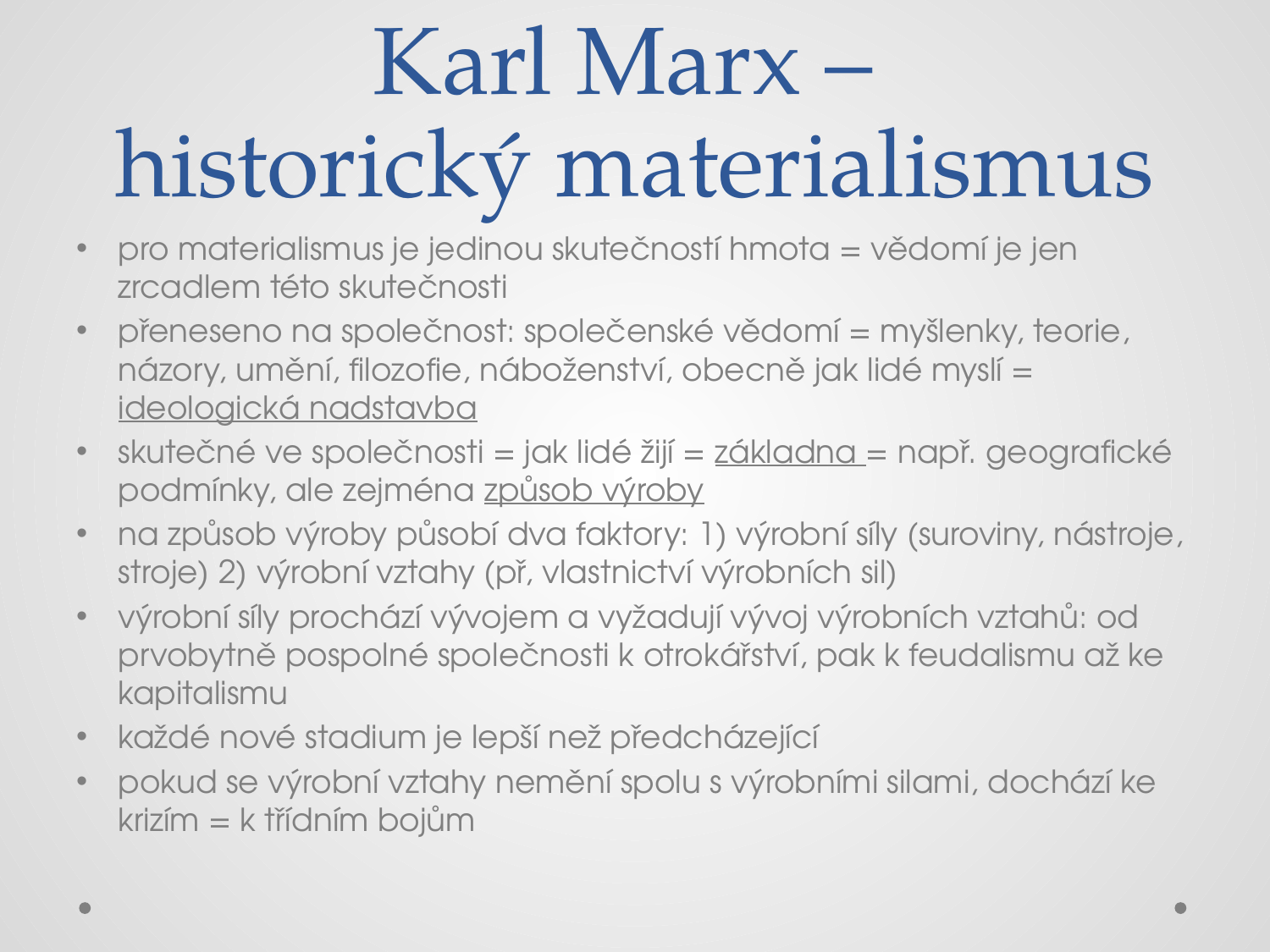

# Karl Marx – historický materialismus
pro materialismus je jedinou skutečností hmota = vědomí je jen zrcadlem této skutečnosti
přeneseno na společnost: společenské vědomí = myšlenky, teorie, názory, umění, filozofie, náboženství, obecně jak lidé myslí = ideologická nadstavba
skutečné ve společnosti = jak lidé žijí = základna = např. geografické podmínky, ale zejména způsob výroby
na způsob výroby působí dva faktory: 1) výrobní síly (suroviny, nástroje, stroje) 2) výrobní vztahy (př, vlastnictví výrobních sil)
výrobní síly prochází vývojem a vyžadují vývoj výrobních vztahů: od prvobytně pospolné společnosti k otrokářství, pak k feudalismu až ke kapitalismu
každé nové stadium je lepší než předcházející
pokud se výrobní vztahy nemění spolu s výrobními silami, dochází ke krizím = k třídním bojům